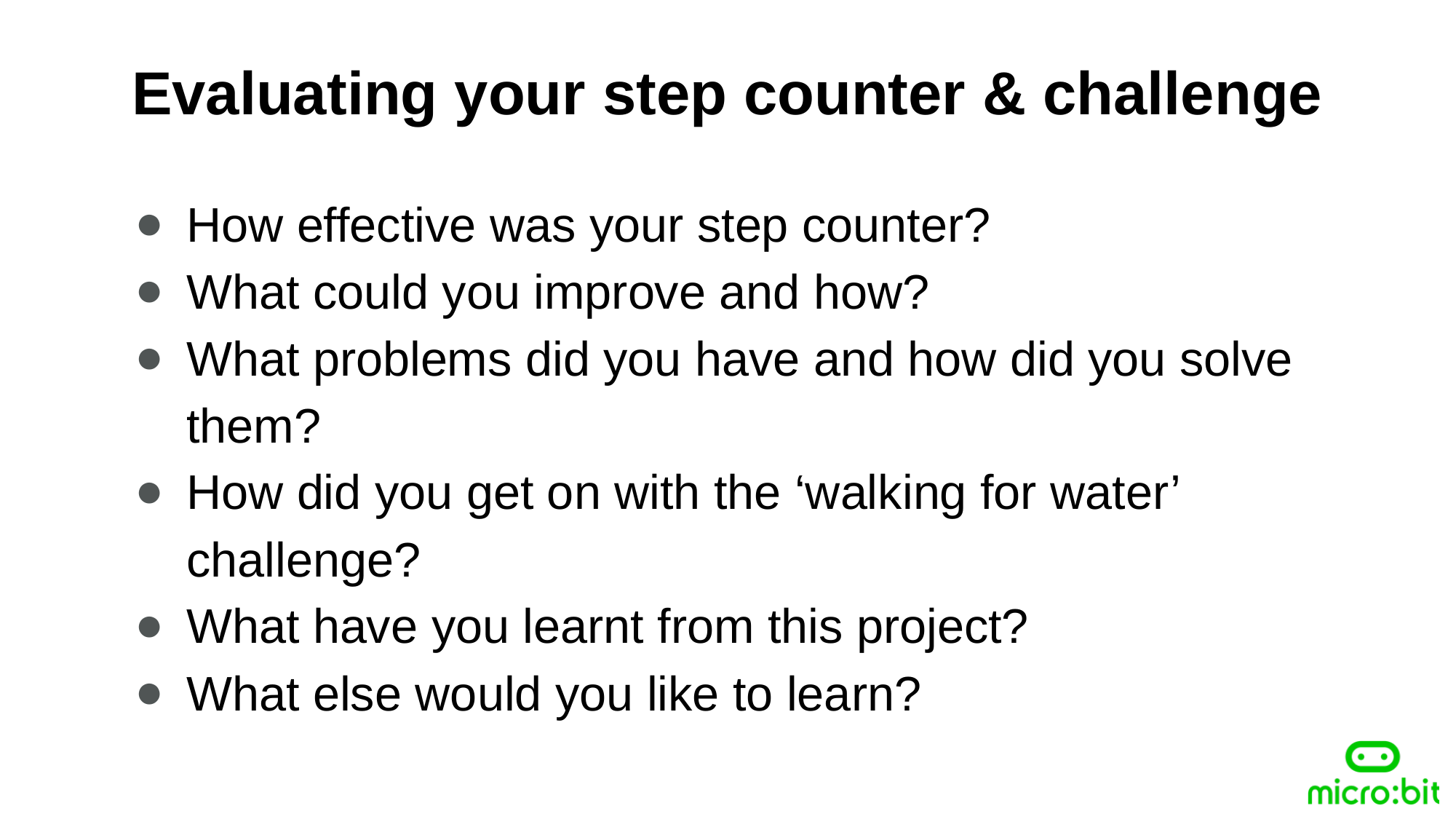

Evaluating your step counter & challenge

How effective was your step counter?
What could you improve and how?
What problems did you have and how did you solve them?
How did you get on with the ‘walking for water’ challenge?
What have you learnt from this project?
What else would you like to learn?